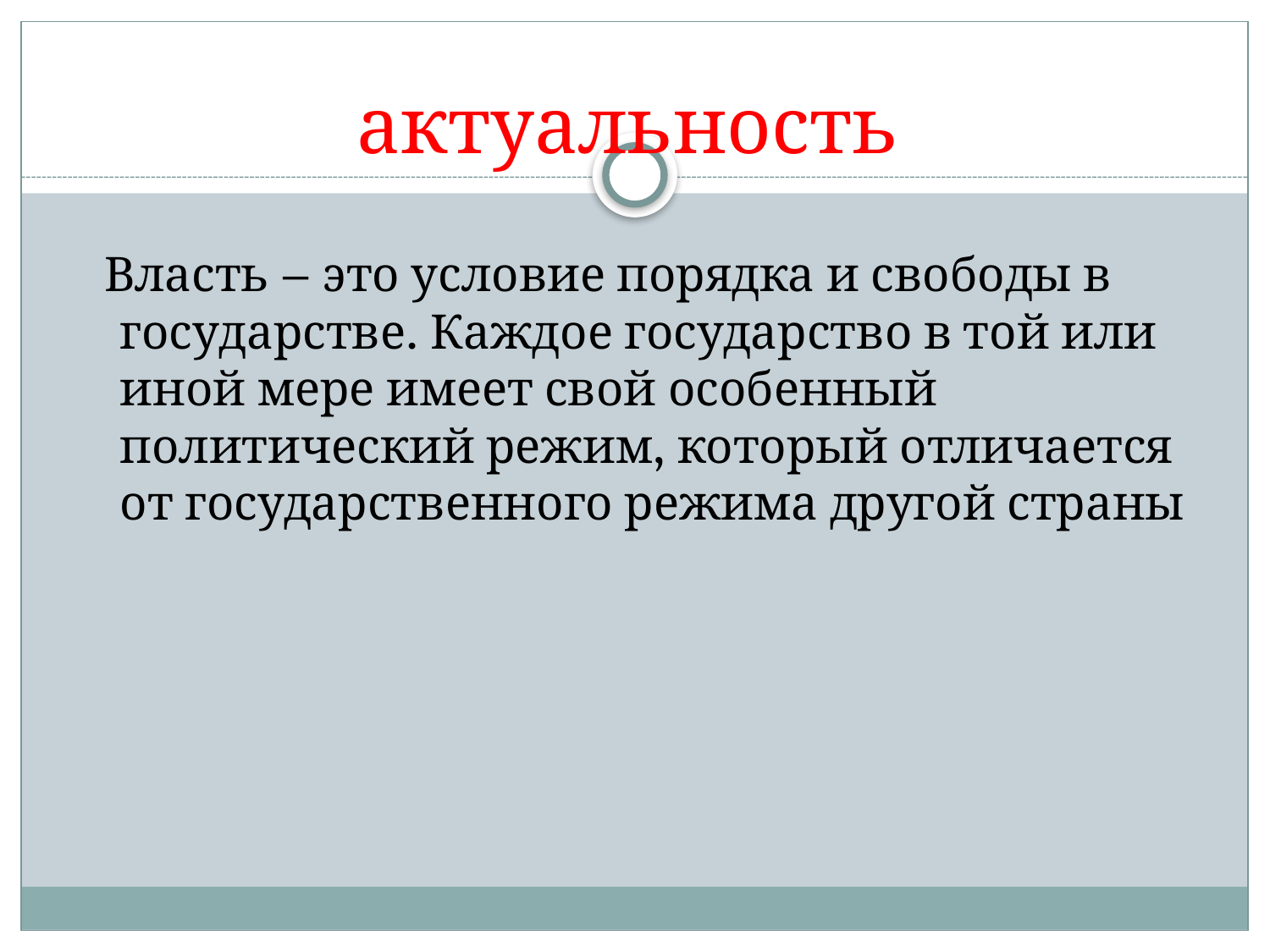

# актуальность
  Власть – это условие порядка и свободы в государстве. Каждое государство в той или иной мере имеет свой особенный политический режим, который отличается от государственного режима другой страны